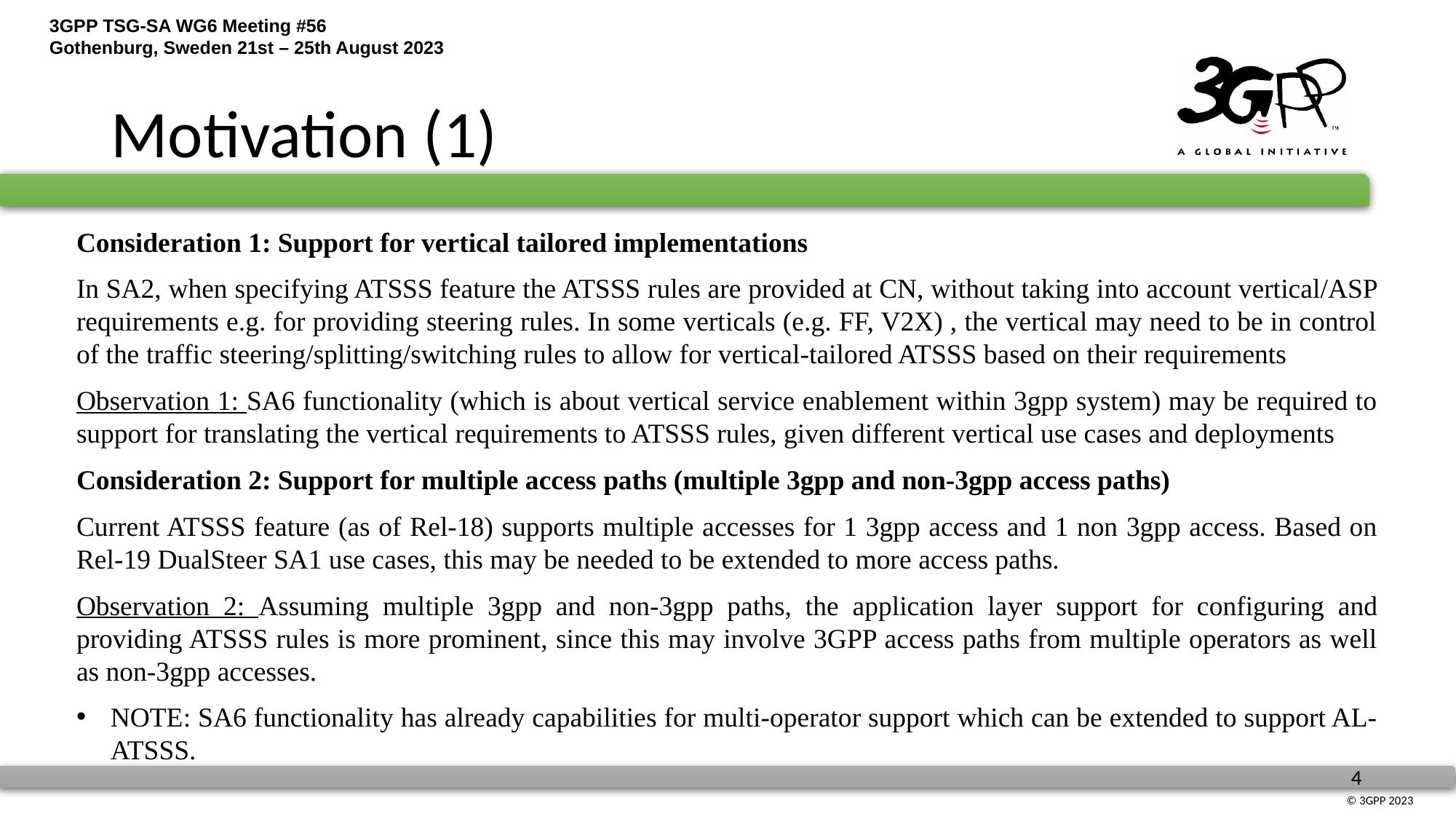

# Motivation (1)
Consideration 1: Support for vertical tailored implementations
In SA2, when specifying ATSSS feature the ATSSS rules are provided at CN, without taking into account vertical/ASP requirements e.g. for providing steering rules. In some verticals (e.g. FF, V2X) , the vertical may need to be in control of the traffic steering/splitting/switching rules to allow for vertical-tailored ATSSS based on their requirements
Observation 1: SA6 functionality (which is about vertical service enablement within 3gpp system) may be required to support for translating the vertical requirements to ATSSS rules, given different vertical use cases and deployments
Consideration 2: Support for multiple access paths (multiple 3gpp and non-3gpp access paths)
Current ATSSS feature (as of Rel-18) supports multiple accesses for 1 3gpp access and 1 non 3gpp access. Based on Rel-19 DualSteer SA1 use cases, this may be needed to be extended to more access paths.
Observation 2: Assuming multiple 3gpp and non-3gpp paths, the application layer support for configuring and providing ATSSS rules is more prominent, since this may involve 3GPP access paths from multiple operators as well as non-3gpp accesses.
NOTE: SA6 functionality has already capabilities for multi-operator support which can be extended to support AL-ATSSS.